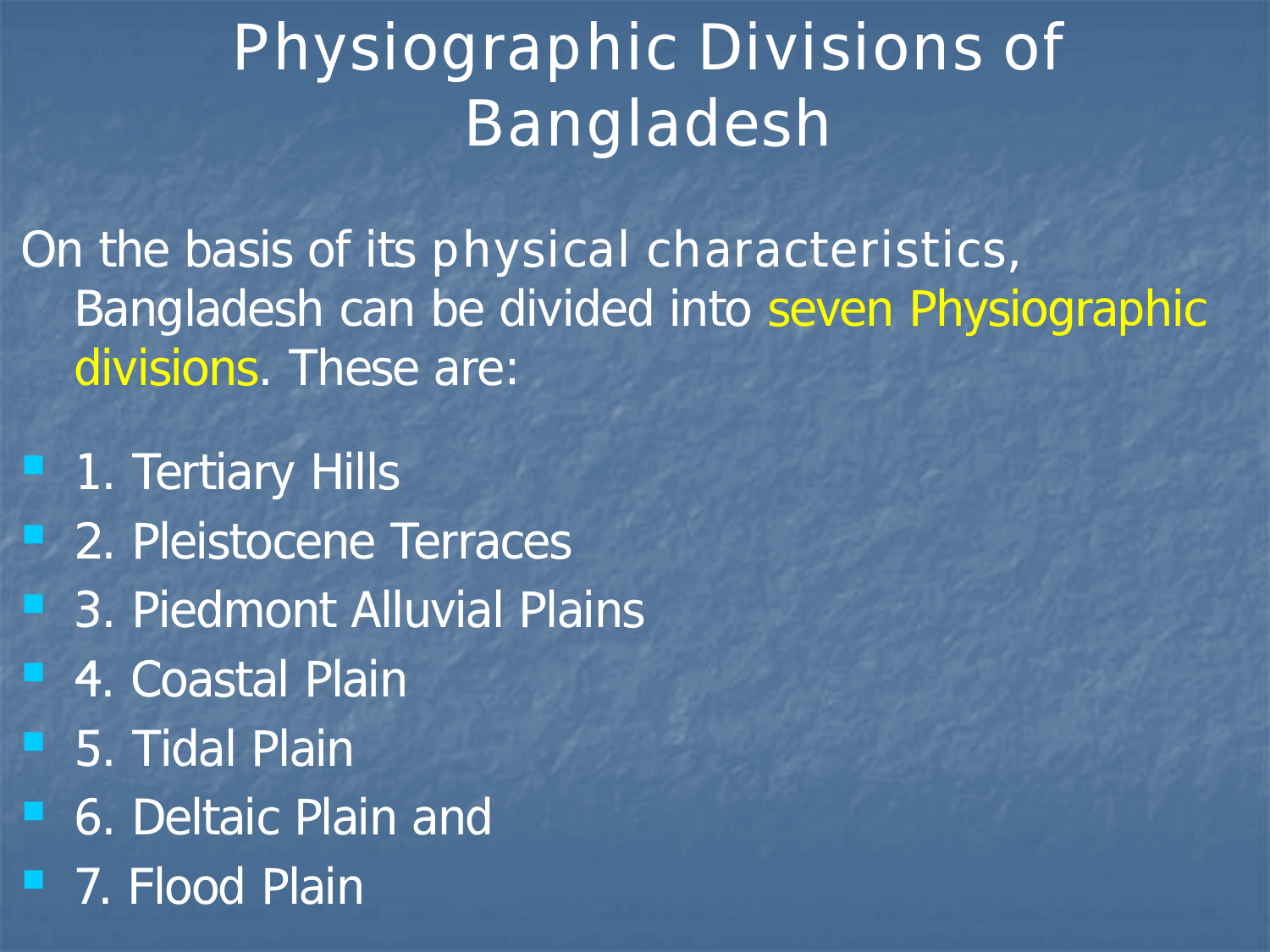

Physiographic Divisions of Bangladesh
On the basis of its physical characteristics, Bangladesh can be divided into seven Physiographic divisions. These are:

1. Tertiary Hills
2. Pleistocene Terraces
3. Piedmont Alluvial Plains
4. Coastal Plain
5. Tidal Plain
6. Deltaic Plain and
7. Flood Plain